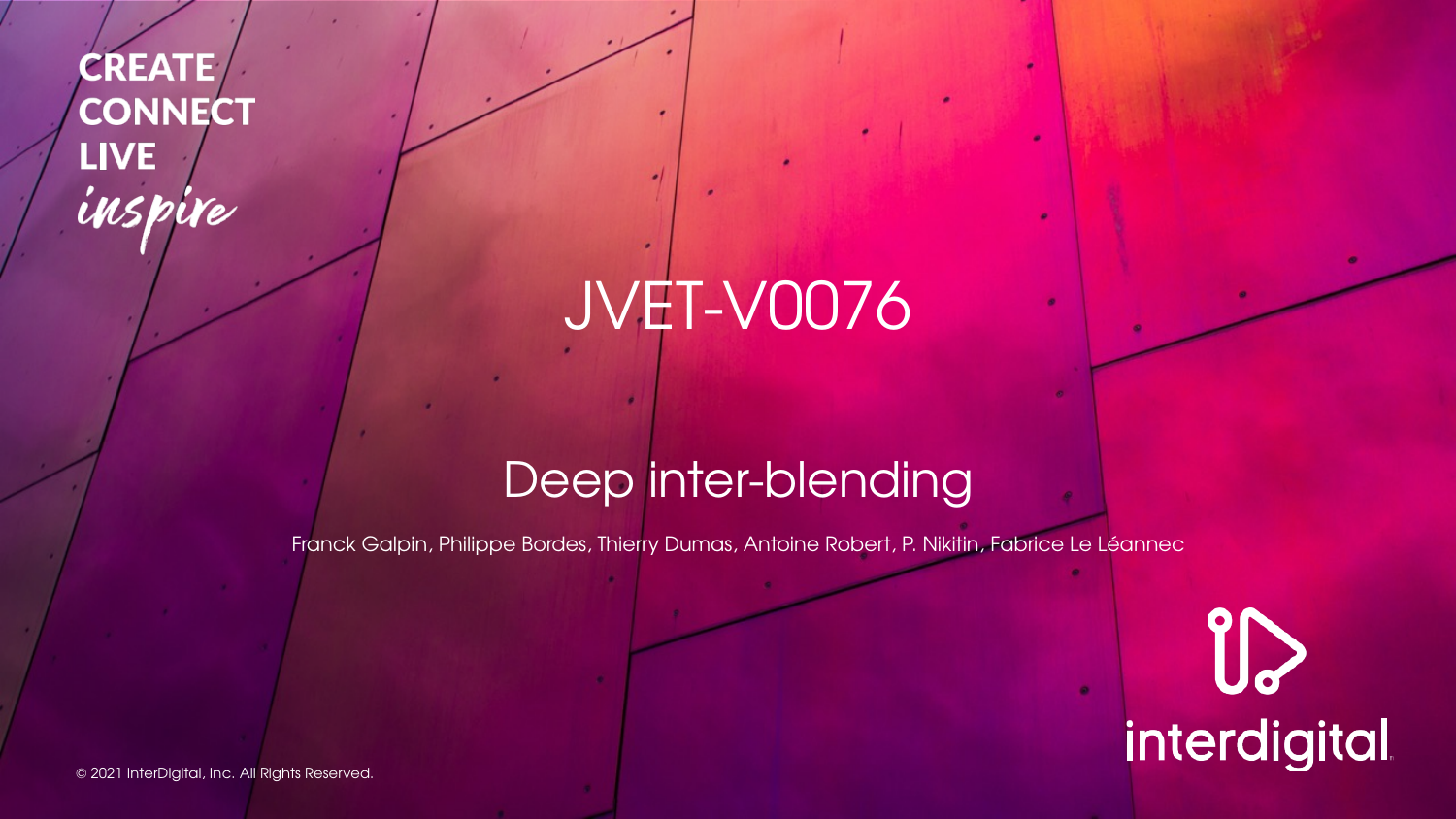

JVET-V0076

Deep inter-blending

Franck Galpin, Philippe Bordes, Thierry Dumas, Antoine Robert, P. Nikitin, Fabrice Le Léannec